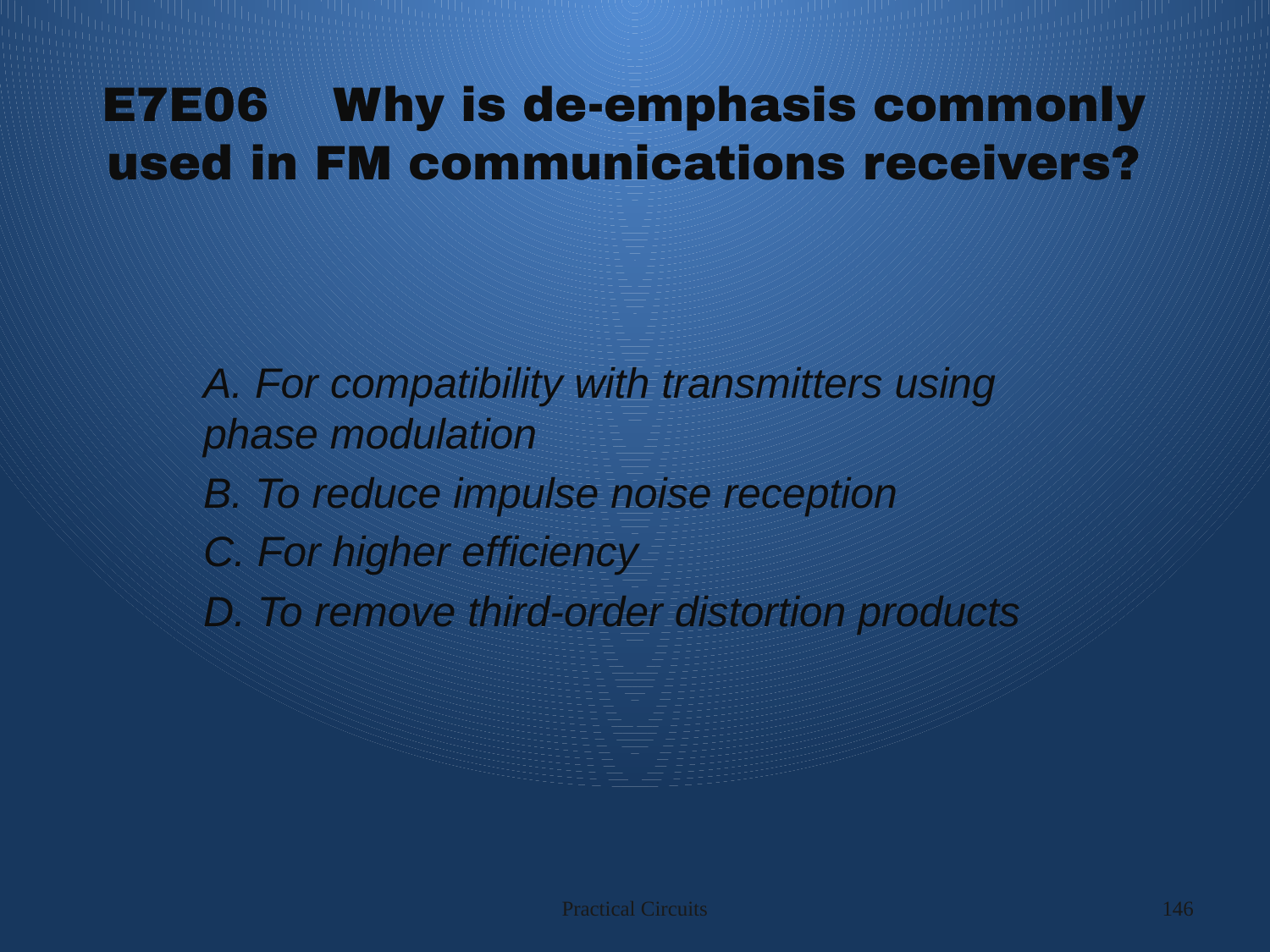

# E7E06    Why is de-emphasis commonly used in FM communications receivers?
A. For compatibility with transmitters using phase modulation
B. To reduce impulse noise reception
C. For higher efficiency
D. To remove third-order distortion products
Practical Circuits
146